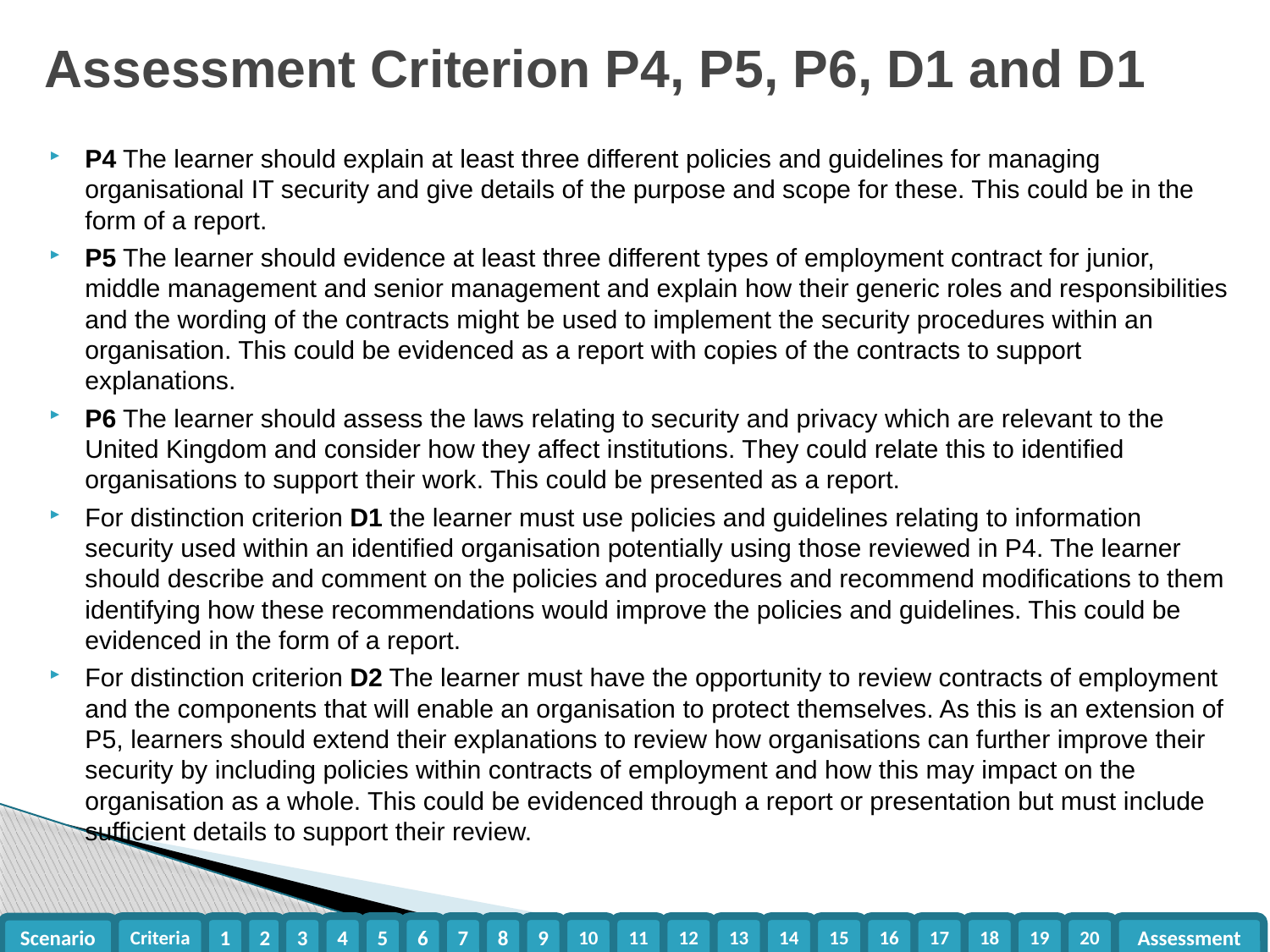

# Assessment Criterion P4, P5, P6, D1 and D1
P4 The learner should explain at least three different policies and guidelines for managing organisational IT security and give details of the purpose and scope for these. This could be in the form of a report.
P5 The learner should evidence at least three different types of employment contract for junior, middle management and senior management and explain how their generic roles and responsibilities and the wording of the contracts might be used to implement the security procedures within an organisation. This could be evidenced as a report with copies of the contracts to support explanations.
P6 The learner should assess the laws relating to security and privacy which are relevant to the United Kingdom and consider how they affect institutions. They could relate this to identified organisations to support their work. This could be presented as a report.
For distinction criterion D1 the learner must use policies and guidelines relating to information security used within an identified organisation potentially using those reviewed in P4. The learner should describe and comment on the policies and procedures and recommend modifications to them identifying how these recommendations would improve the policies and guidelines. This could be evidenced in the form of a report.
For distinction criterion D2 The learner must have the opportunity to review contracts of employment and the components that will enable an organisation to protect themselves. As this is an extension of P5, learners should extend their explanations to review how organisations can further improve their security by including policies within contracts of employment and how this may impact on the organisation as a whole. This could be evidenced through a report or presentation but must include sufficient details to support their review.